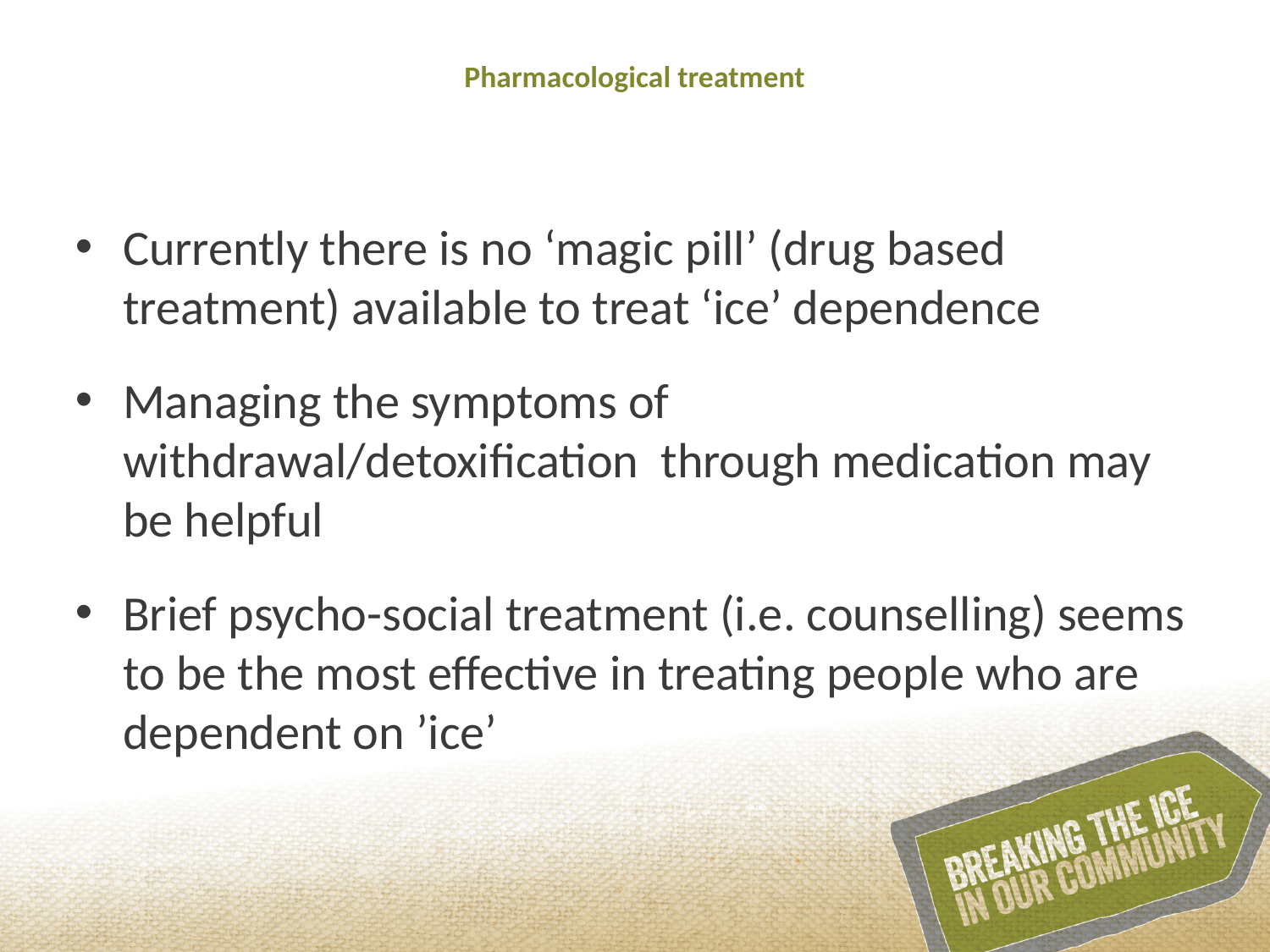

# Pharmacological treatment
Currently there is no ‘magic pill’ (drug based treatment) available to treat ‘ice’ dependence

Managing the symptoms of withdrawal/detoxification  through medication may be helpful

Brief psycho-social treatment (i.e. counselling) seems to be the most effective in treating people who are dependent on ’ice’